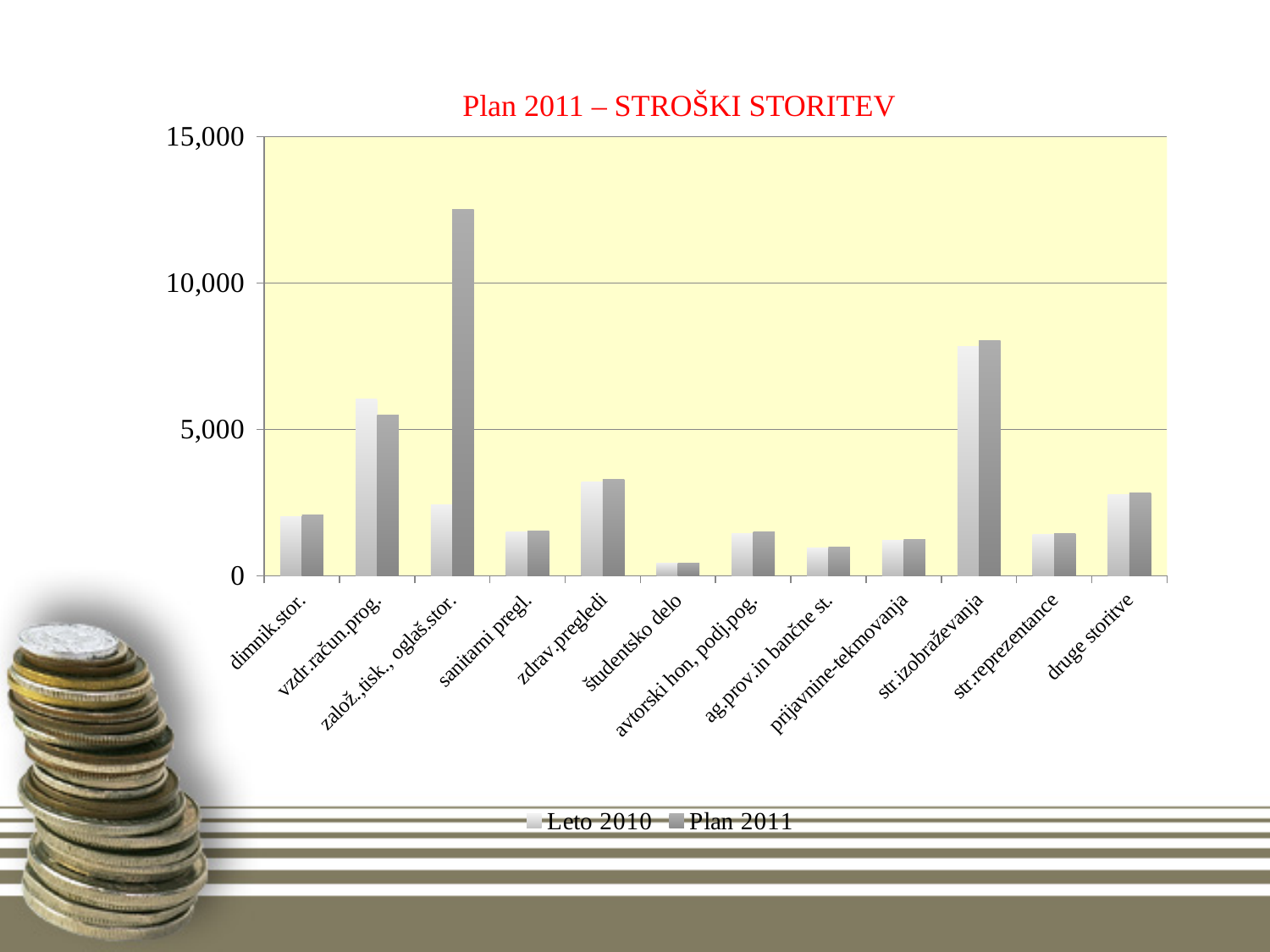

### Chart

| Category | Leto 2010 | Plan 2011 |
|---|---|---|
| dimnik.stor. | 2016.47 | 2070.910000000001 |
| vzdr.račun.prog. | 6040.51 | 5500.0 |
| založ.,tisk., oglaš.stor. | 2420.8300000000013 | 12500.0 |
| sanitarni pregl. | 1492.33 | 1532.62 |
| zdrav.pregledi | 3207.36 | 3293.96 |
| študentsko delo | 422.90999999999985 | 434.33 |
| avtorski hon, podj.pog. | 1455.1 | 1494.3899999999999 |
| ag.prov.in bančne st. | 953.2800000000003 | 979.02 |
| prijavnine-tekmovanja | 1198.1 | 1230.45 |
| str.izobraževanja | 7814.81 | 8025.81 |
| str.reprezentance | 1413.5 | 1451.6599999999999 |
| druge storitve | 2763.65 | 2838.27 |
# Plan 2011 – STROŠKI STORITEV